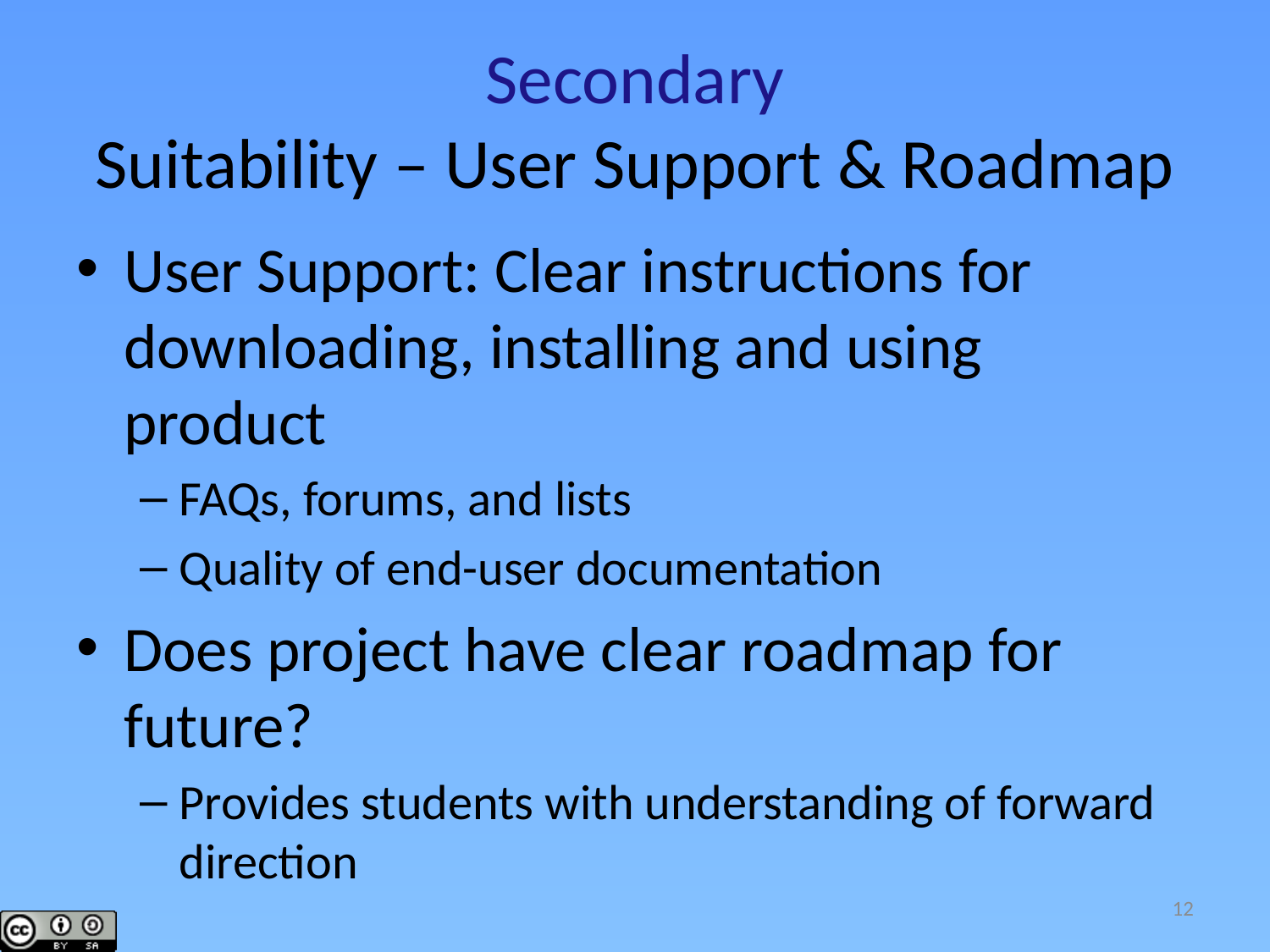

# Secondary Suitability – User Support & Roadmap
User Support: Clear instructions for downloading, installing and using product
FAQs, forums, and lists
Quality of end-user documentation
Does project have clear roadmap for future?
Provides students with understanding of forward direction
12